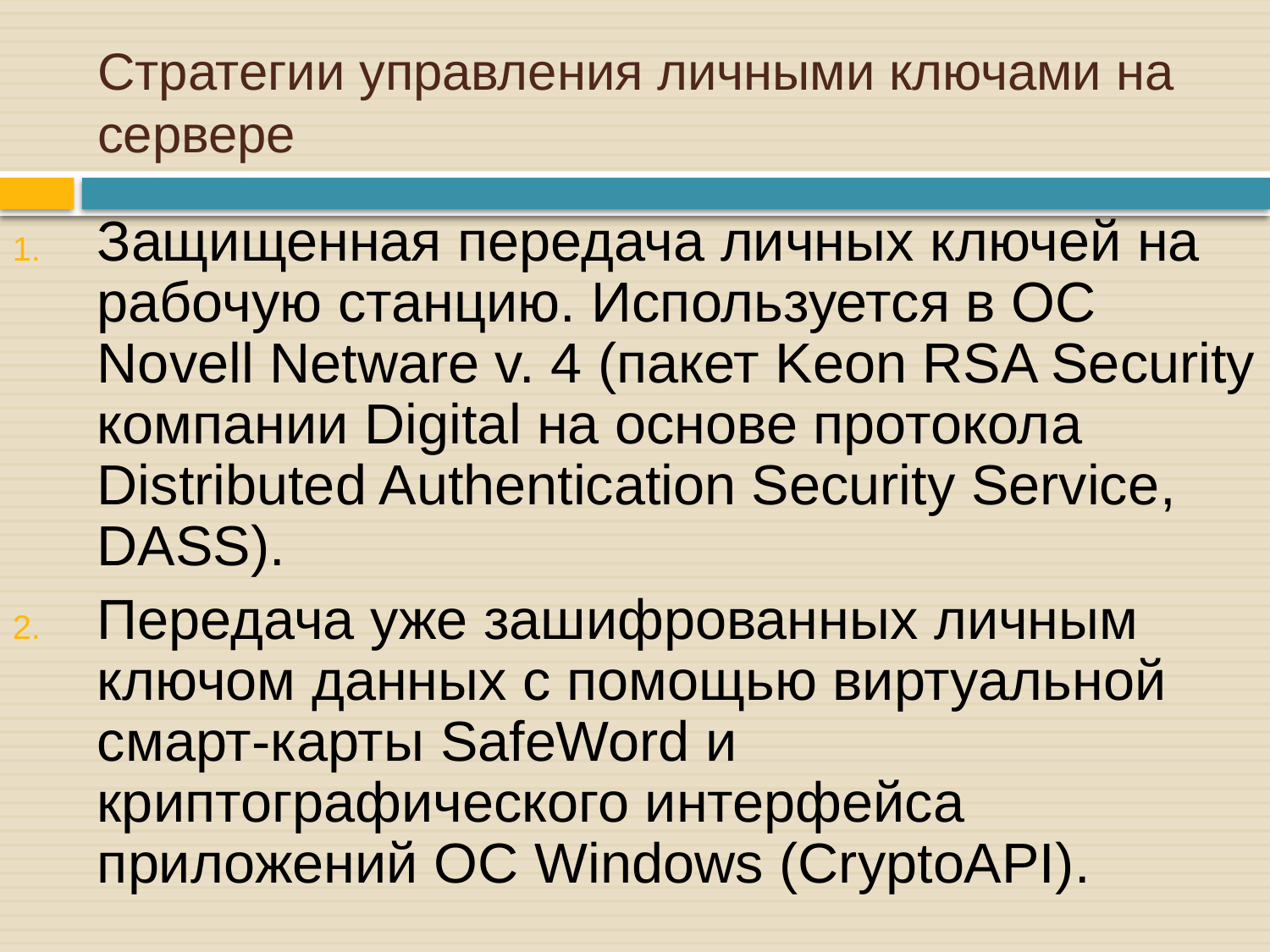

# Стратегии управления личными ключами на сервере
Защищенная передача личных ключей на рабочую станцию. Используется в ОС Novell Netware v. 4 (пакет Keon RSA Security компании Digital на основе протокола Distributed Authentication Security Service, DASS).
Передача уже зашифрованных личным ключом данных с помощью виртуальной смарт-карты SafeWord и криптографического интерфейса приложений ОС Windows (CryptoAPI).